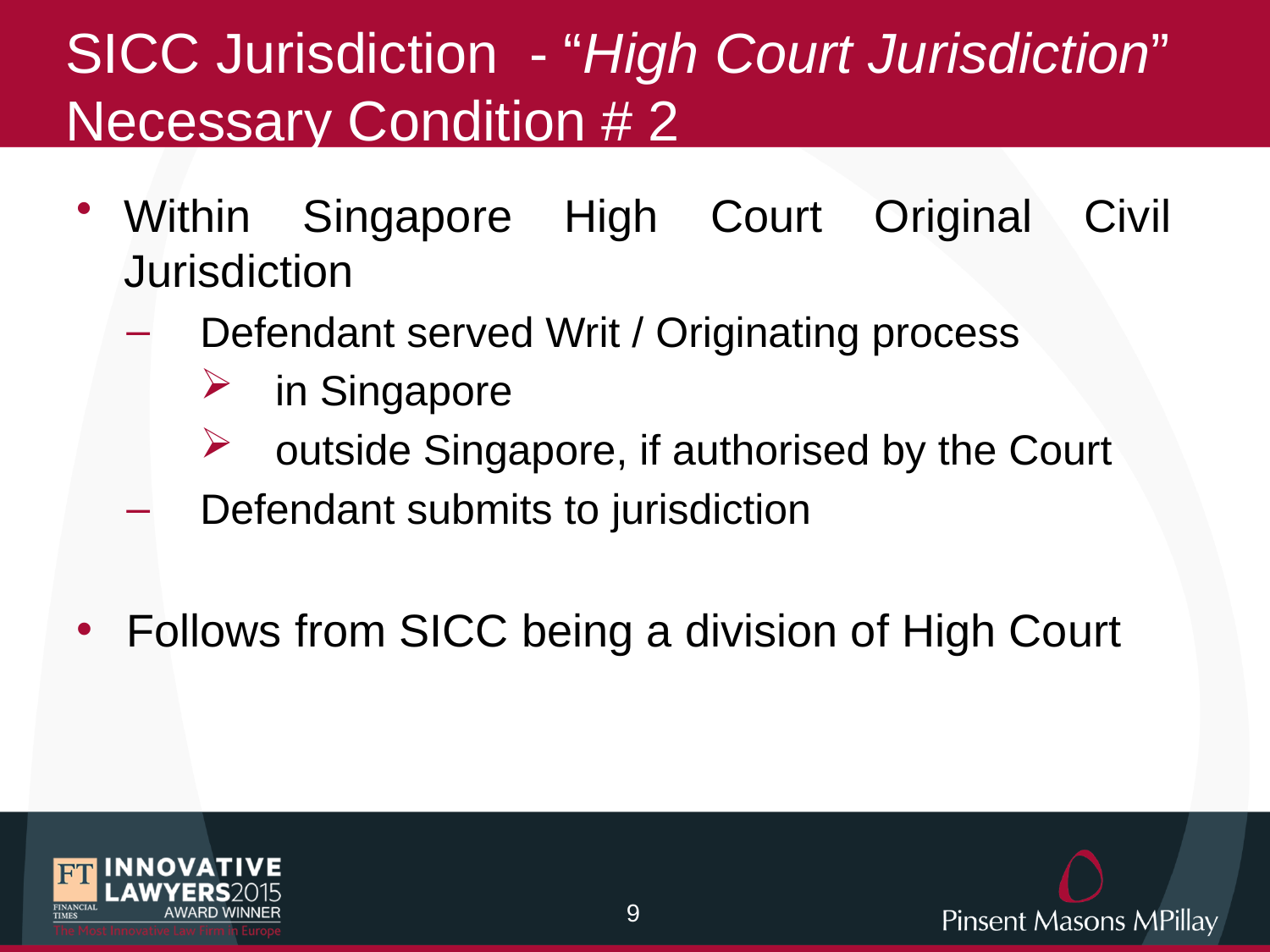

# SICC Jurisdiction  - “High Court Jurisdiction” Necessary Condition # 2
Within Singapore High Court Original Civil Jurisdiction
Defendant served Writ / Originating process
in Singapore
outside Singapore, if authorised by the Court
Defendant submits to jurisdiction

Follows from SICC being a division of High Court
9